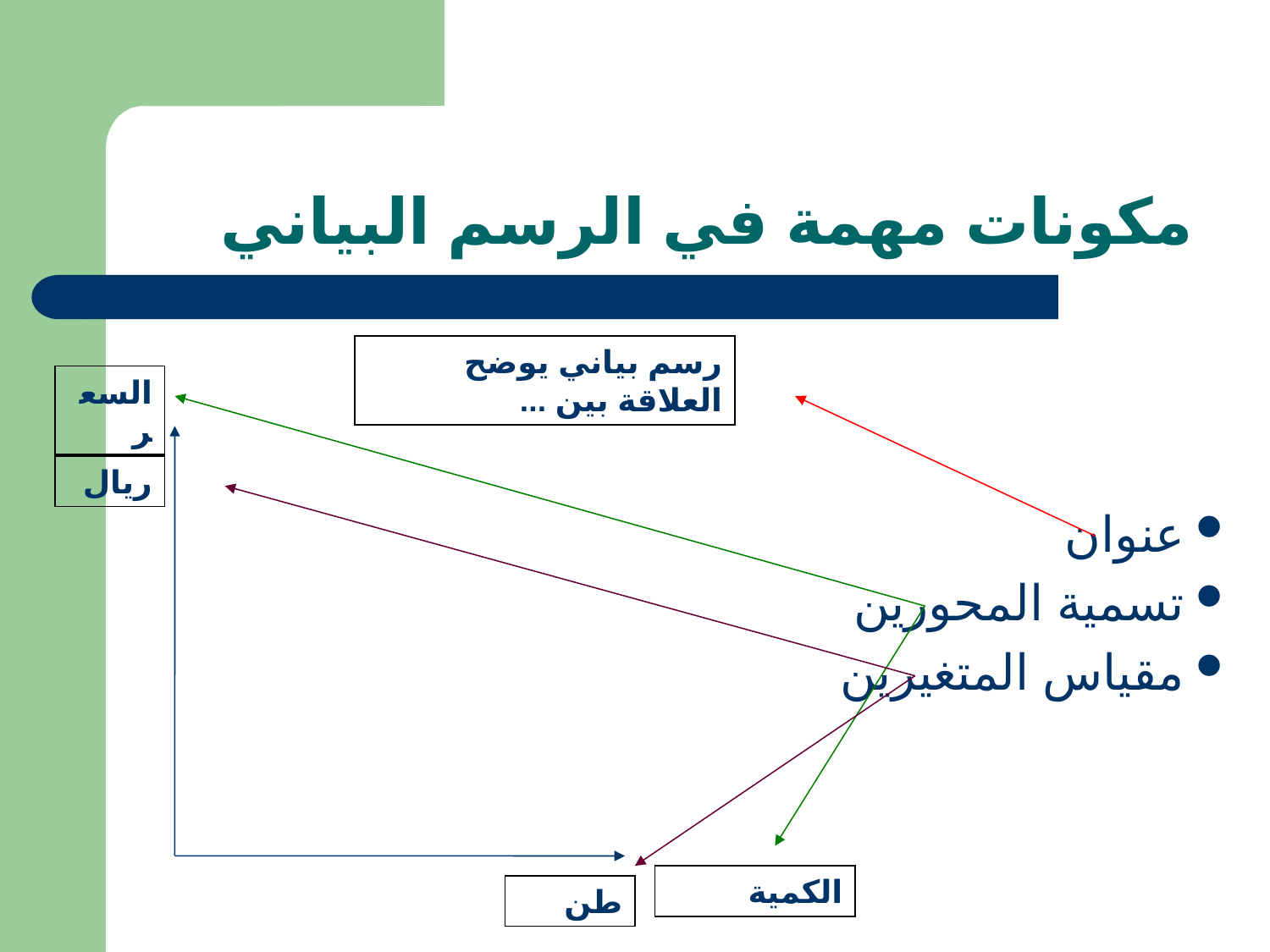

# مكونات مهمة في الرسم البياني
رسم بياني يوضح العلاقة بين ...
السعر

ريال

عنوان
تسمية المحورين
مقياس المتغيرين

الكمية
طن